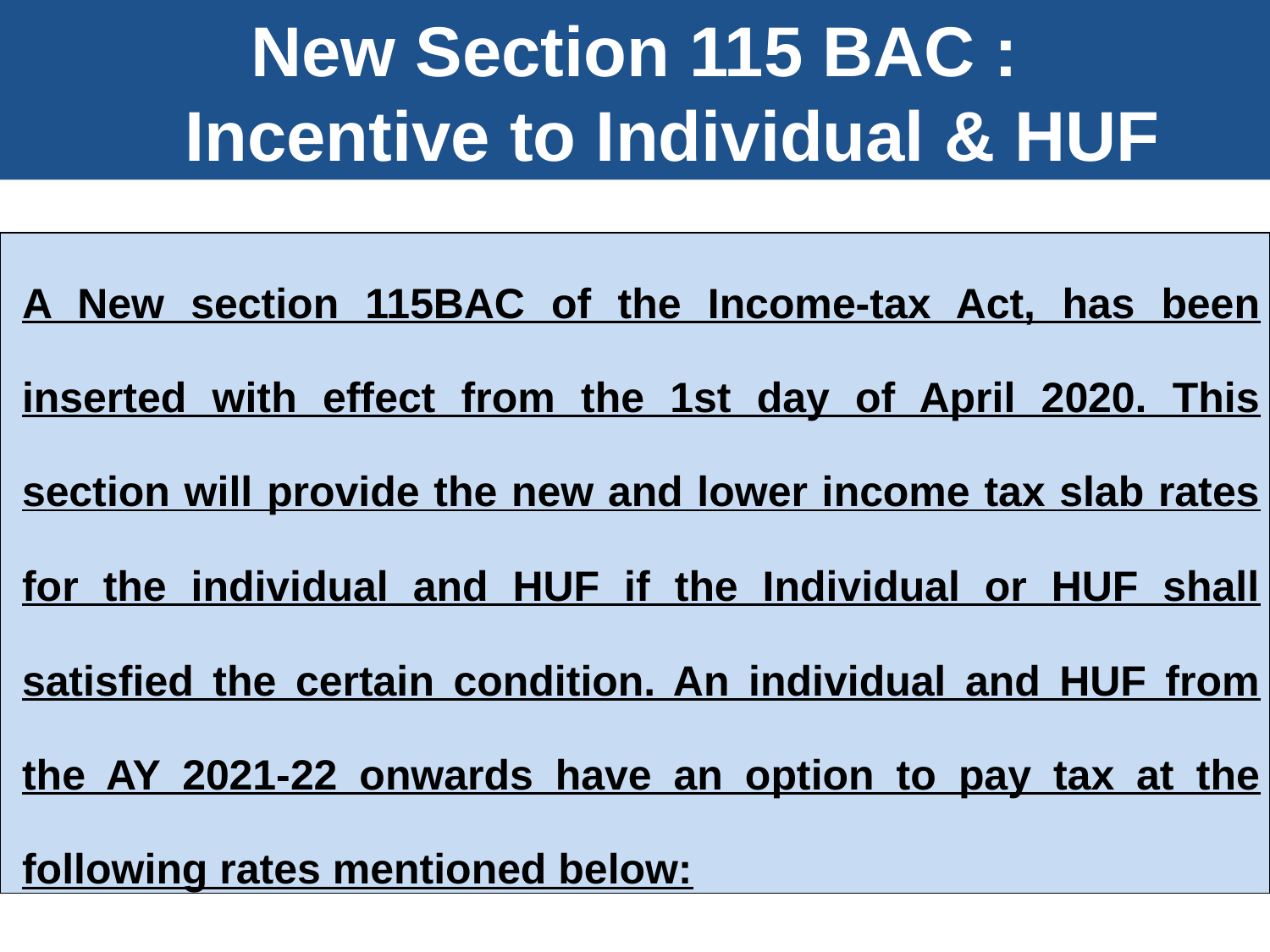

# New Section 115 BAC : Incentive to Individual & HUF
| A New section 115BAC of the Income-tax Act, has been inserted with effect from the 1st day of April 2020. This section will provide the new and lower income tax slab rates for the individual and HUF if the Individual or HUF shall satisfied the certain condition. An individual and HUF from the AY 2021-22 onwards have an option to pay tax at the following rates mentioned below: |
| --- |
28